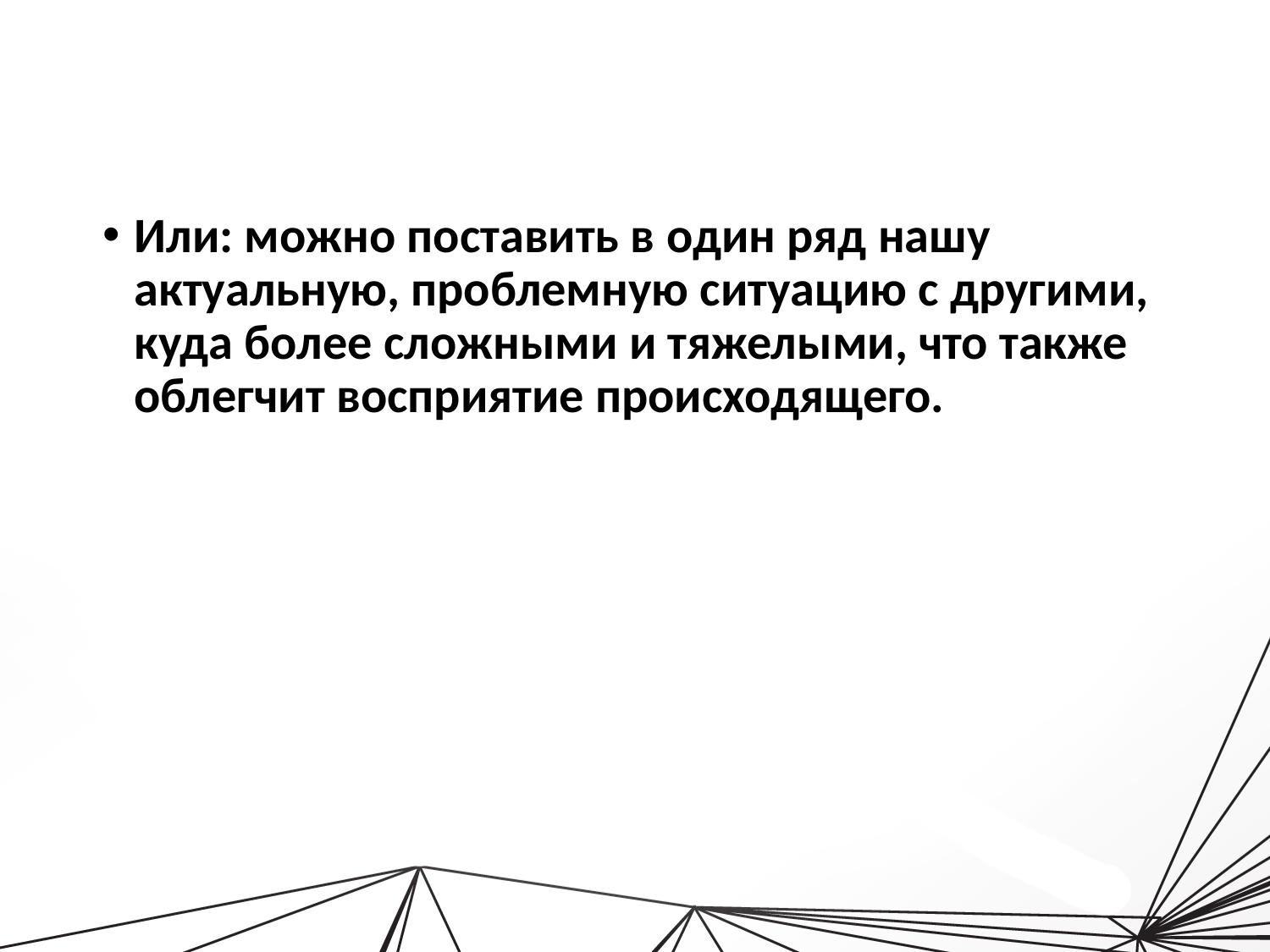

Или: можно поставить в один ряд нашу актуальную, проблемную ситуацию с другими, куда более сложными и тяжелыми, что также облегчит восприятие происходящего.